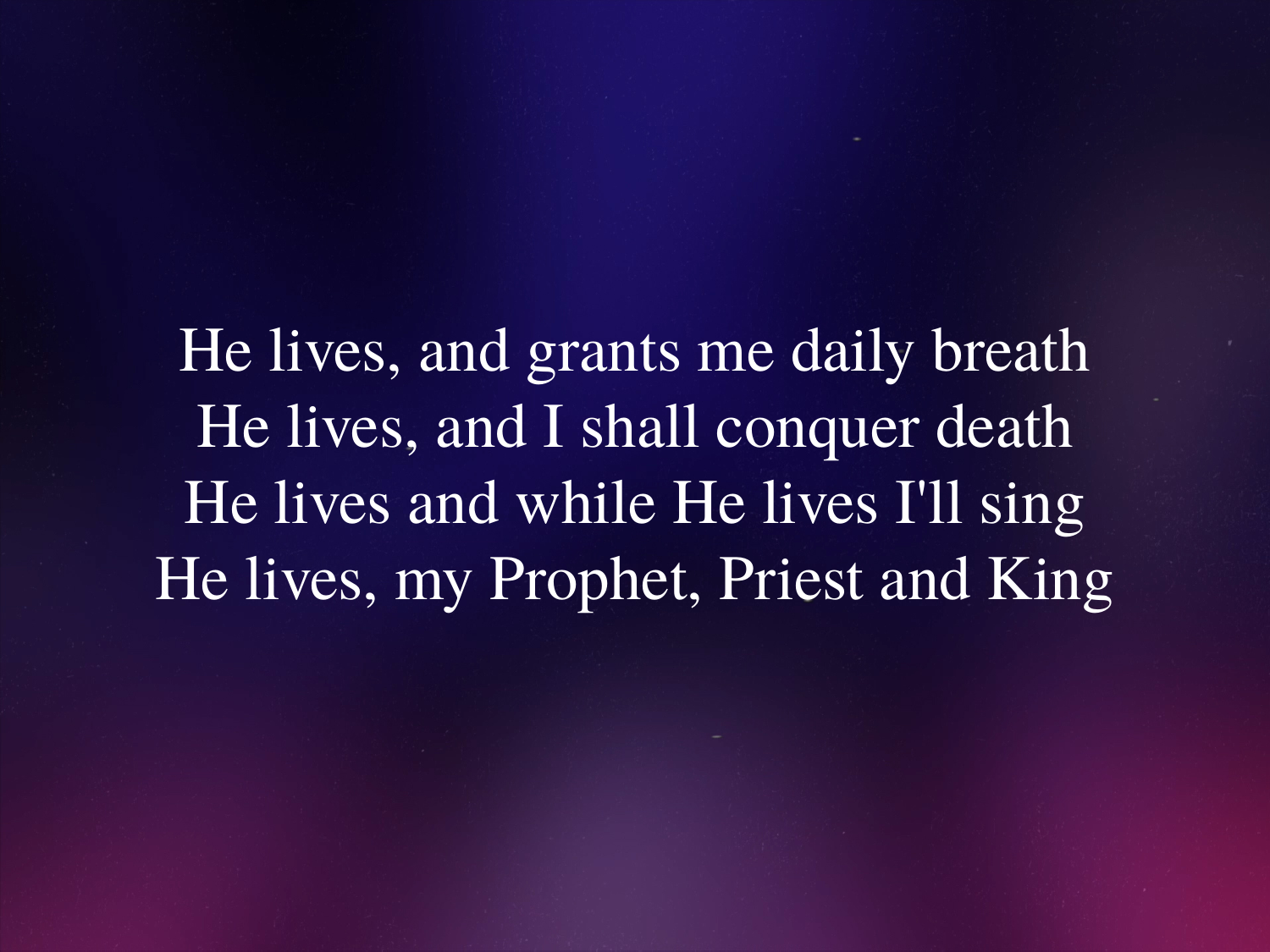

# He lives, and grants me daily breath He lives, and I shall conquer death He lives and while He lives I'll sing He lives, my Prophet, Priest and King